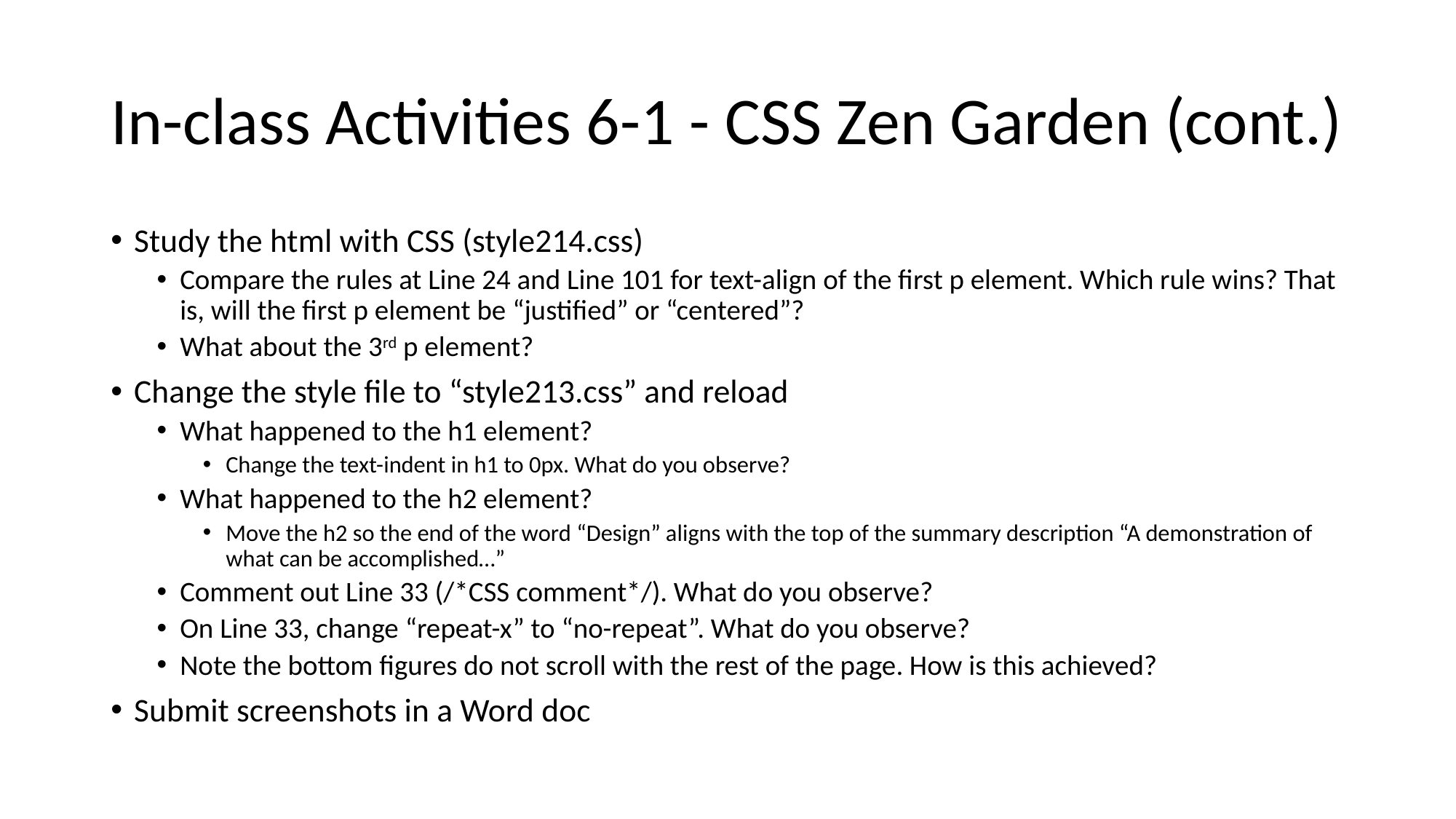

# In-class Activities 6-1 - CSS Zen Garden (cont.)
Study the html with CSS (style214.css)
Compare the rules at Line 24 and Line 101 for text-align of the first p element. Which rule wins? That is, will the first p element be “justified” or “centered”?
What about the 3rd p element?
Change the style file to “style213.css” and reload
What happened to the h1 element?
Change the text-indent in h1 to 0px. What do you observe?
What happened to the h2 element?
Move the h2 so the end of the word “Design” aligns with the top of the summary description “A demonstration of what can be accomplished…”
Comment out Line 33 (/*CSS comment*/). What do you observe?
On Line 33, change “repeat-x” to “no-repeat”. What do you observe?
Note the bottom figures do not scroll with the rest of the page. How is this achieved?
Submit screenshots in a Word doc